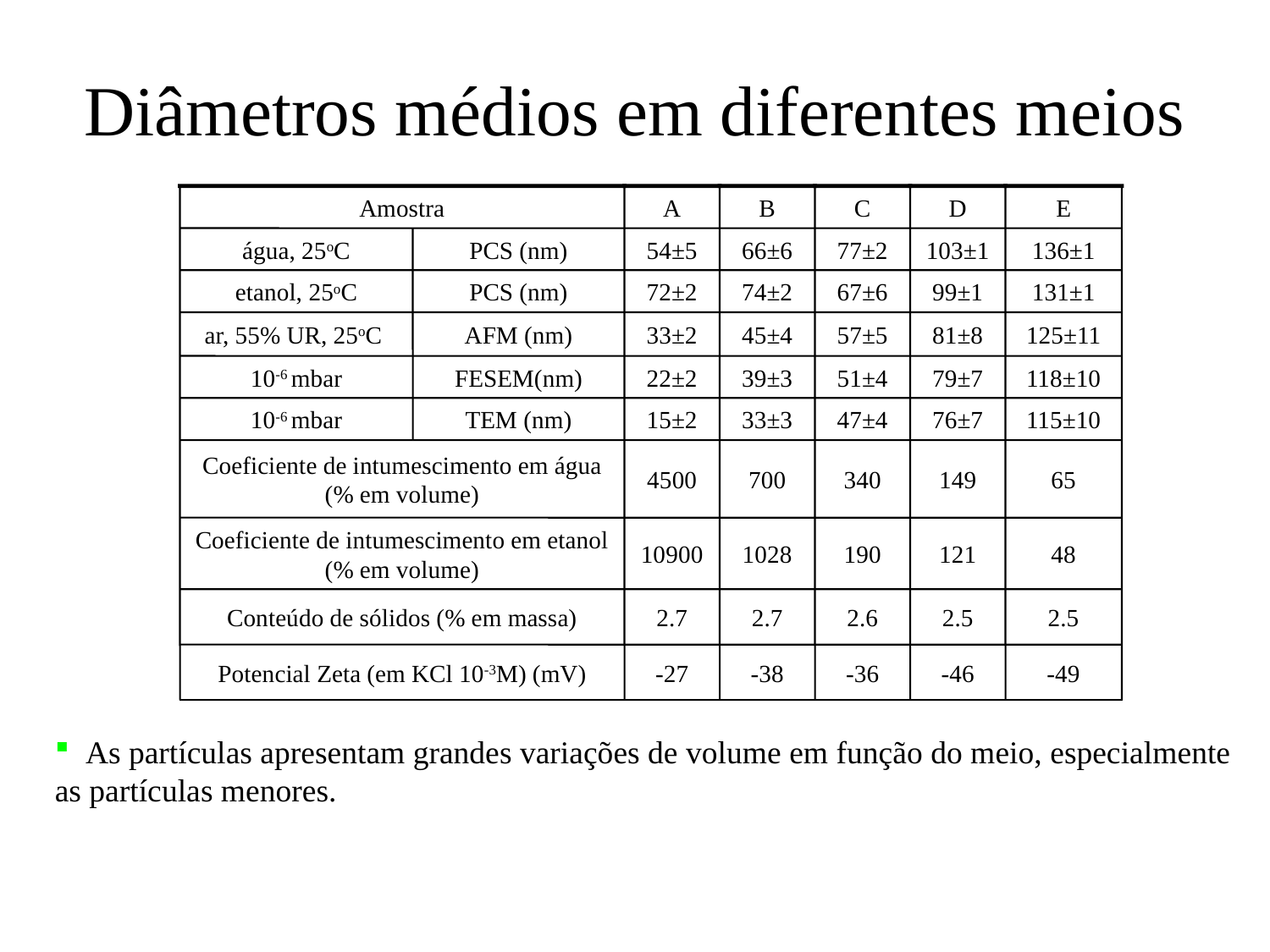

Diâmetros médios em diferentes meios
Amostra

A

B

C

D

E

água, 25oC

PCS (nm)

54±5
66±6
77±2
103±1
136±1
etanol, 25oC

PCS (nm)
72±2
74±2
67±6
99±1
131±1
ar, 55% UR, 25oC

AFM (nm)
33±2
45±4
57±5
81±8
125±11
10-6 mbar

FESEM(nm)
22±2
39±3
51±4
79±7
118±10
10-6 mbar

TEM (nm)
15±2
33±3
47±4
76±7
115±10
Coeficiente de intumescimento em água (% em volume)

4500
700
340
149
65
Coeficiente de intumescimento em etanol (% em volume)

10900
1028
190
121
48
Conteúdo de sólidos (% em massa)

2.7
2.7
2.6
2.5
2.5
Potencial Zeta (em KCl 10-3M) (mV)

-27
-38
-36
-46
-49

  As partículas apresentam grandes variações de volume em função do meio, especialmente as partículas menores.